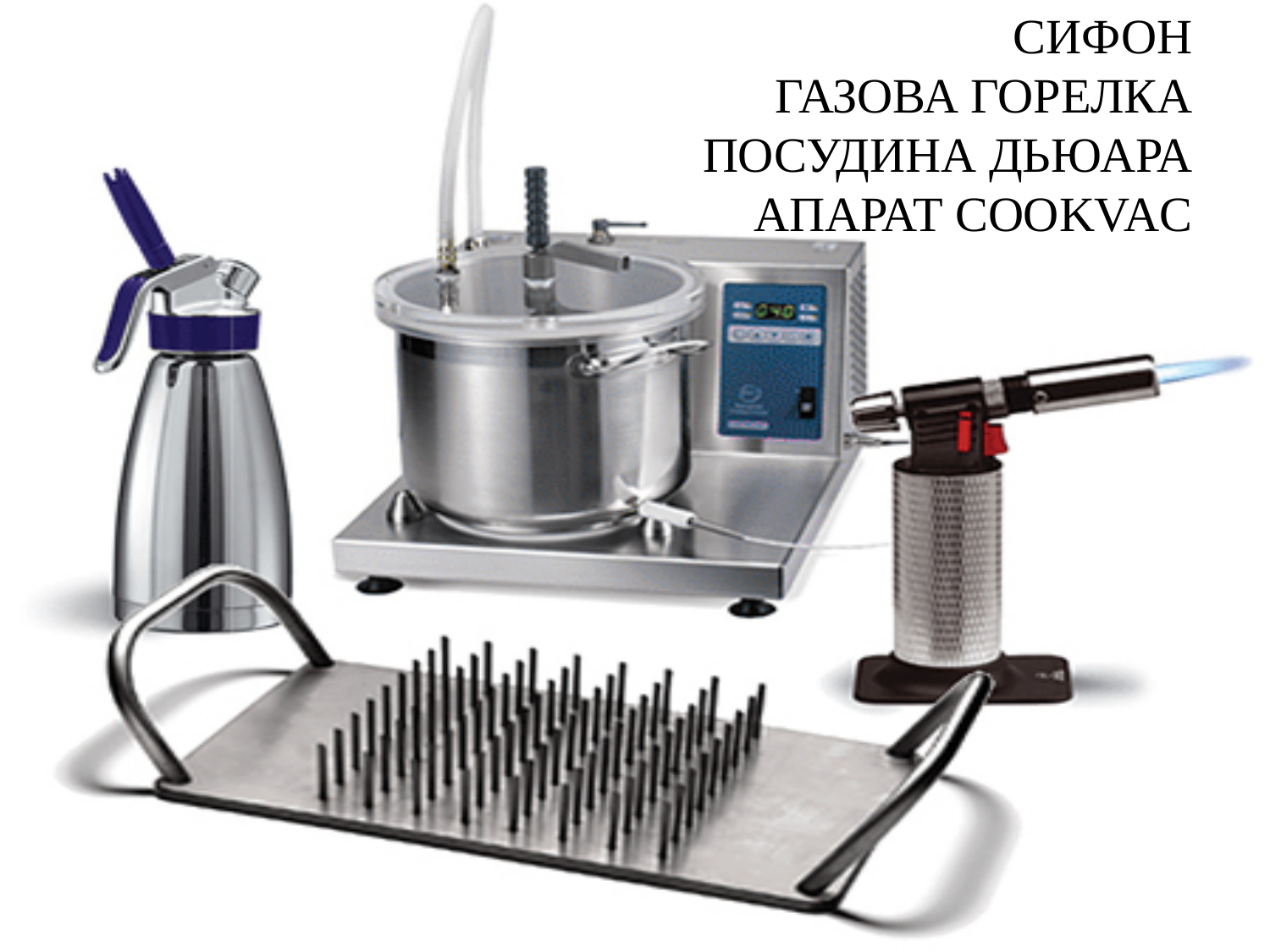

# СИФОН ГАЗОВА ГОРЕЛКА ПОСУДИНА ДЬЮАРА АПАРАТ COOKVAC